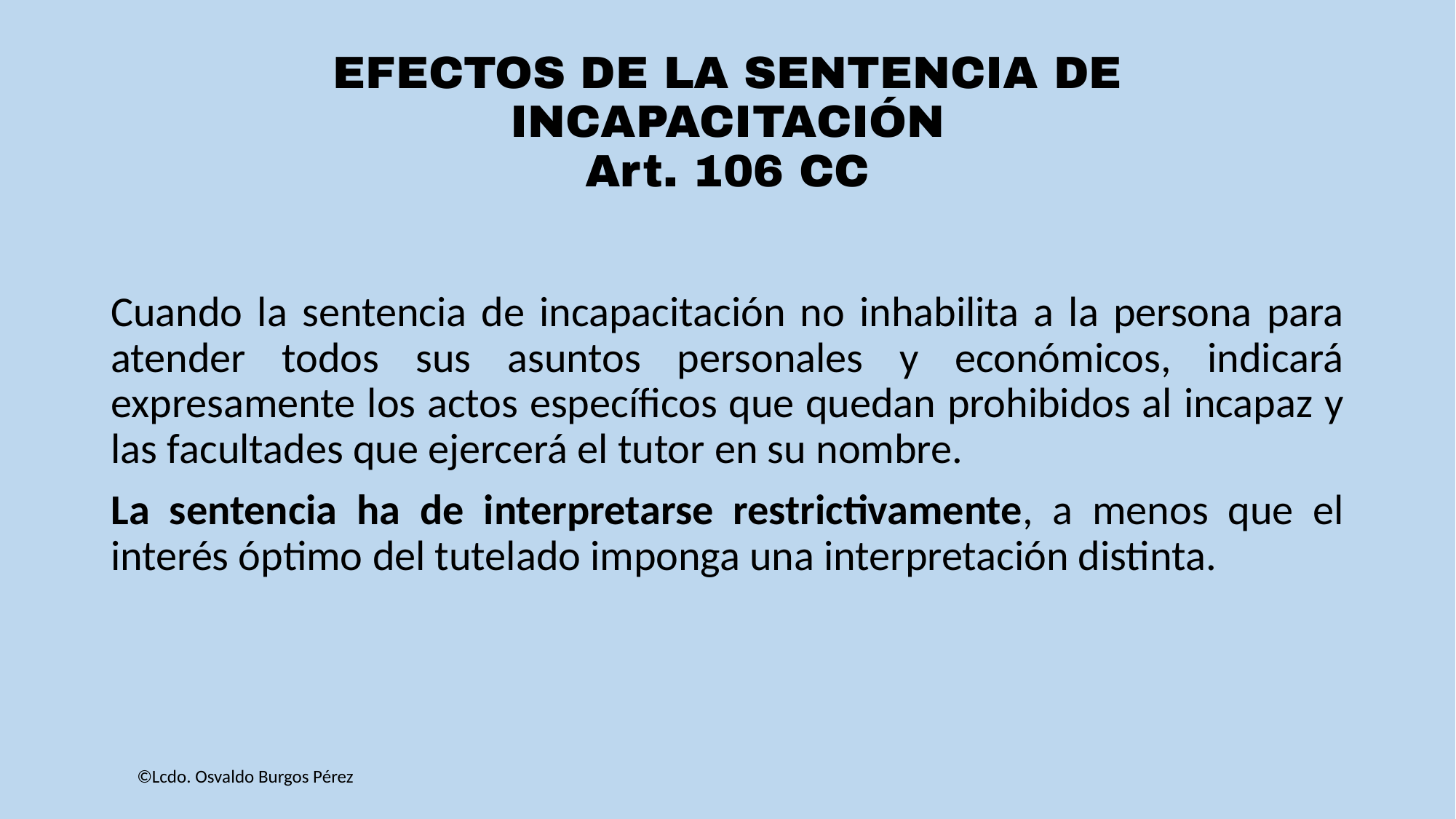

# EFECTOS DE LA SENTENCIA DE INCAPACITACIÓN Art. 106 CC

Cuando la sentencia de incapacitación no inhabilita a la persona para atender todos sus asuntos personales y económicos, indicará expresamente los actos específicos que quedan prohibidos al incapaz y las facultades que ejercerá el tutor en su nombre.
La sentencia ha de interpretarse restrictivamente, a menos que el interés óptimo del tutelado imponga una interpretación distinta.
©Lcdo. Osvaldo Burgos Pérez